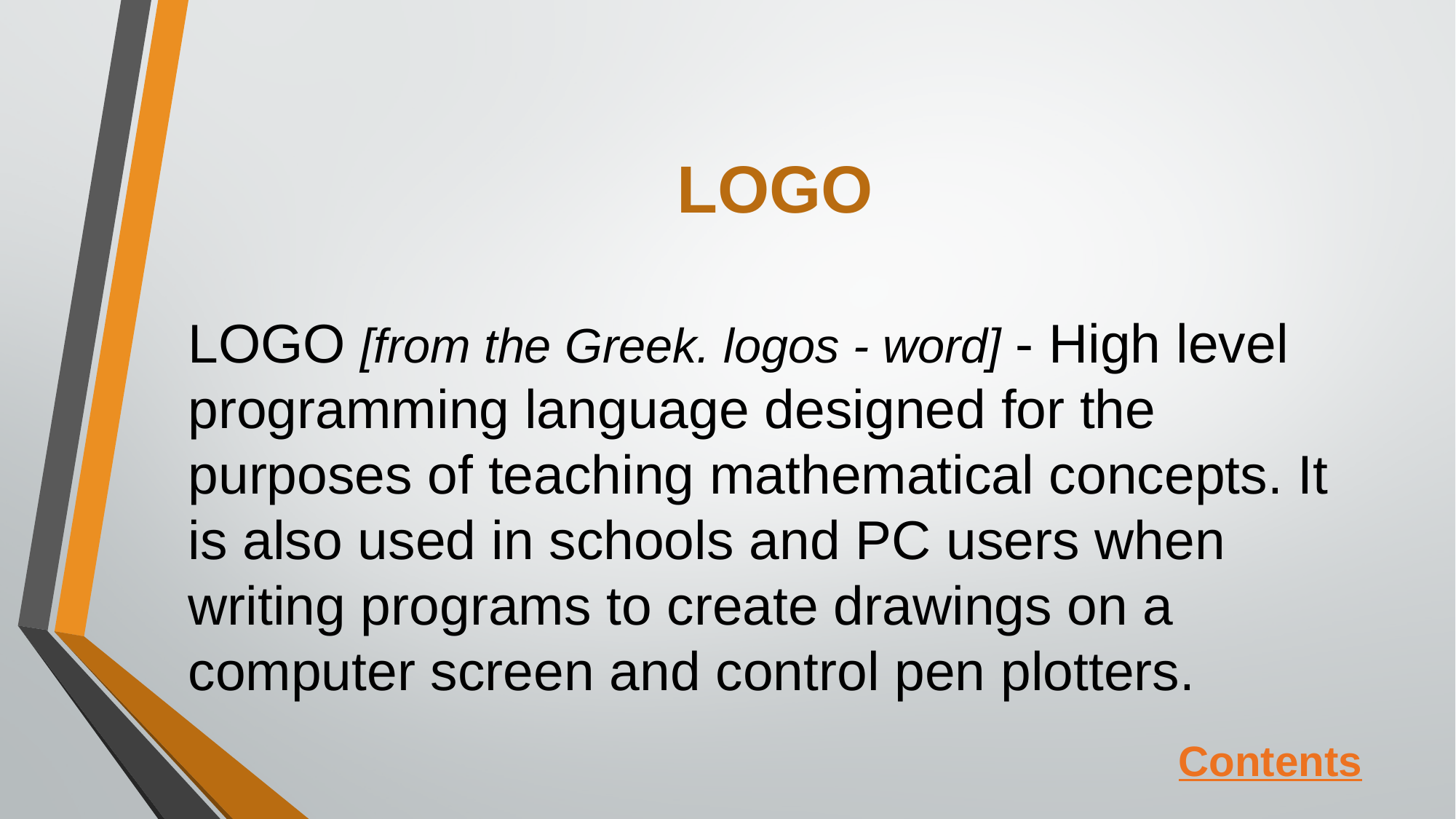

# LOGO
LOGO [from the Greek. logos - word] - High level programming language designed for the purposes of teaching mathematical concepts. It is also used in schools and PC users when writing programs to create drawings on a computer screen and control pen plotters.
Contents